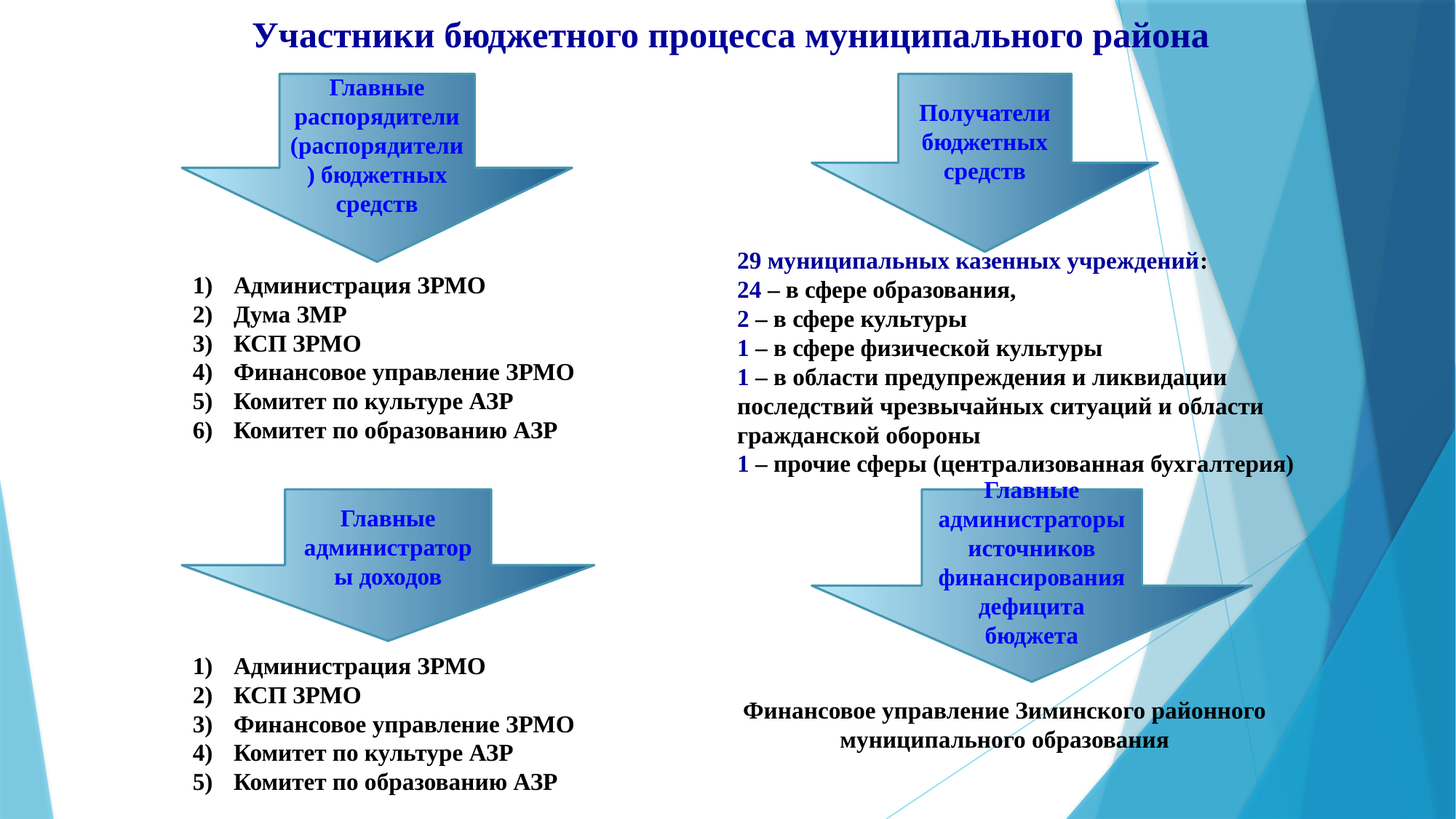

Главные распорядители
(распорядители) бюджетных средств
Получатели бюджетных средств
# Участники бюджетного процесса муниципального района
Администрация ЗРМО
Дума ЗМР
КСП ЗРМО
Финансовое управление ЗРМО
Комитет по культуре АЗР
Комитет по образованию АЗР
29 муниципальных казенных учреждений:
24 – в сфере образования,
2 – в сфере культуры
1 – в сфере физической культуры
1 – в области предупреждения и ликвидации последствий чрезвычайных ситуаций и области гражданской обороны
1 – прочие сферы (централизованная бухгалтерия)

Главные администраторы доходов
Главные администраторы источников финансирования дефицита бюджета
Администрация ЗРМО
КСП ЗРМО
Финансовое управление ЗРМО
Комитет по культуре АЗР
Комитет по образованию АЗР
Финансовое управление Зиминского районного муниципального образования